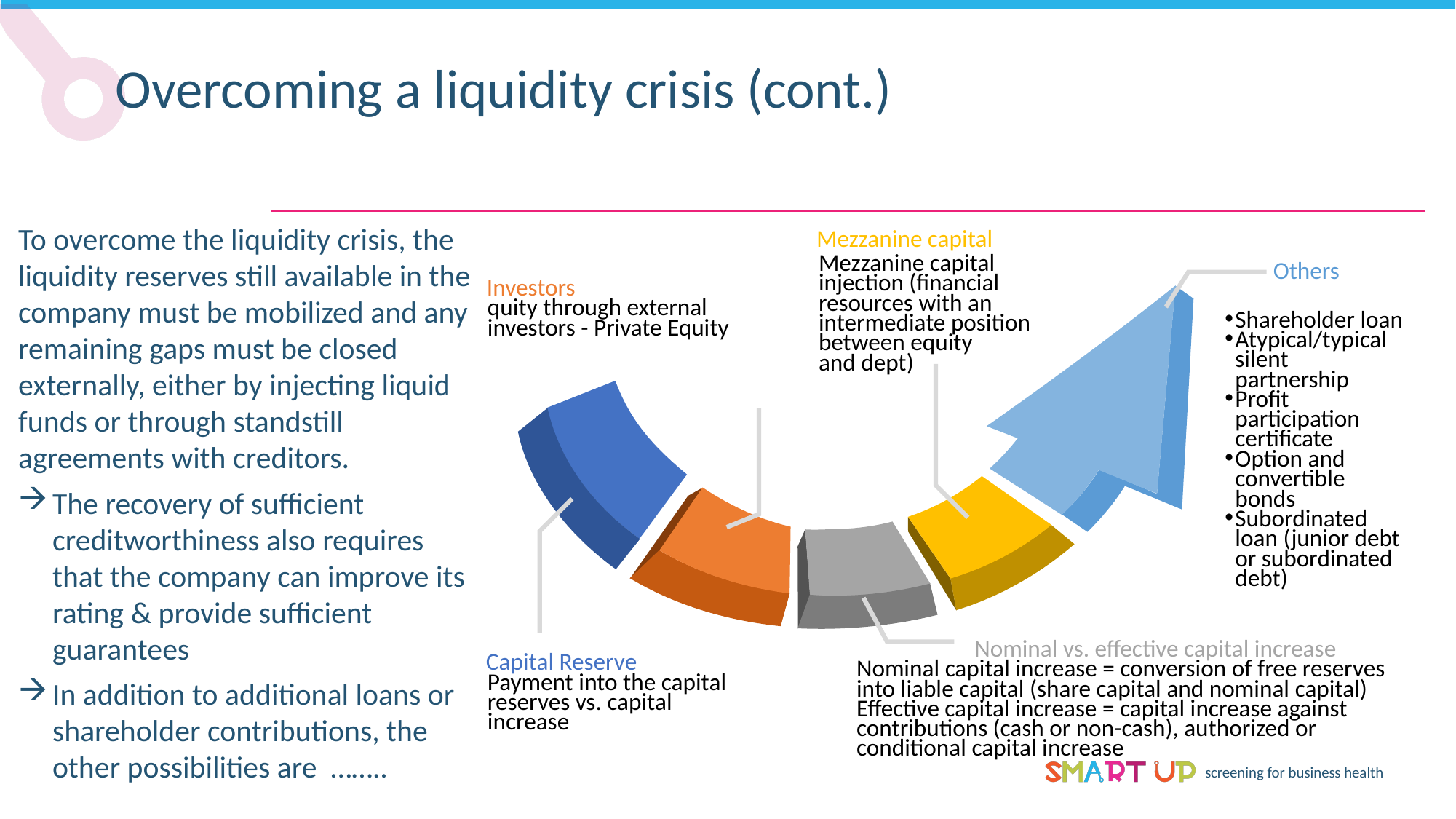

Overcoming a liquidity crisis (cont.)
To overcome the liquidity crisis, the liquidity reserves still available in the company must be mobilized and any remaining gaps must be closed externally, either by injecting liquid funds or through standstill agreements with creditors.
The recovery of sufficient creditworthiness also requires that the company can improve its rating & provide sufficient guarantees
In addition to additional loans or shareholder contributions, the other possibilities are  ……..

Mezzanine capital

Others
Mezzanine capital injection (financial resources with an intermediate position between equity
and dept)
Investors

quity through external investors - Private Equity
Shareholder loan
Atypical/typical silent partnership
Profit participation certificate
Option and convertible bonds
Subordinated loan (junior debt or subordinated debt)

Nominal vs. effective capital increase
Capital Reserve
Nominal capital increase = conversion of free reserves into liable capital (share capital and nominal capital)
Effective capital increase = capital increase against contributions (cash or non-cash), authorized or conditional capital increase
Payment into the capital reserves vs. capital increase